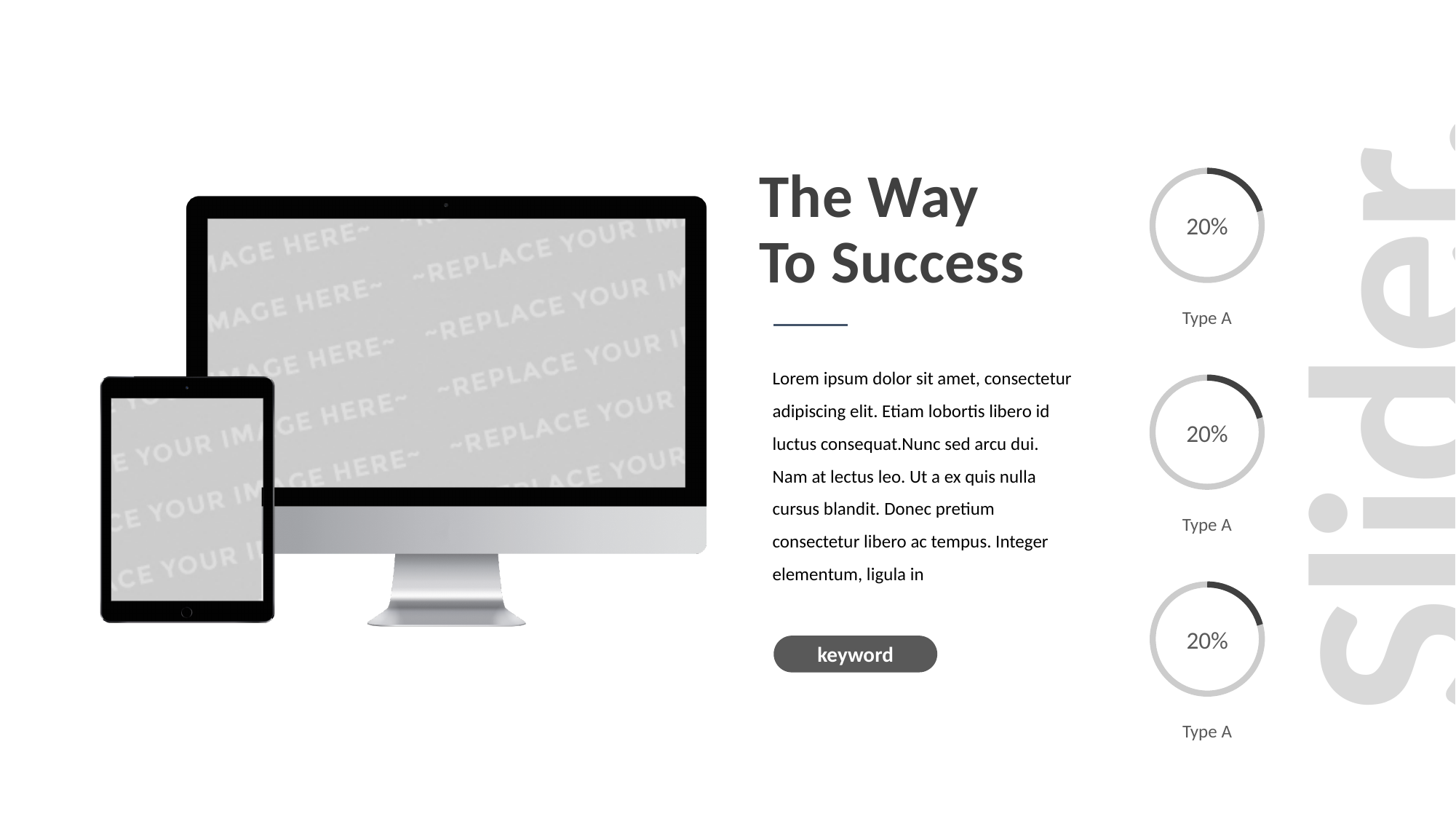

The Way
To Success
20%

Slider.
Type A
Lorem ipsum dolor sit amet, consectetur adipiscing elit. Etiam lobortis libero id luctus consequat.Nunc sed arcu dui. Nam at lectus leo. Ut a ex quis nulla cursus blandit. Donec pretium consectetur libero ac tempus. Integer elementum, ligula in
20%

Type A
20%

keyword

Type A